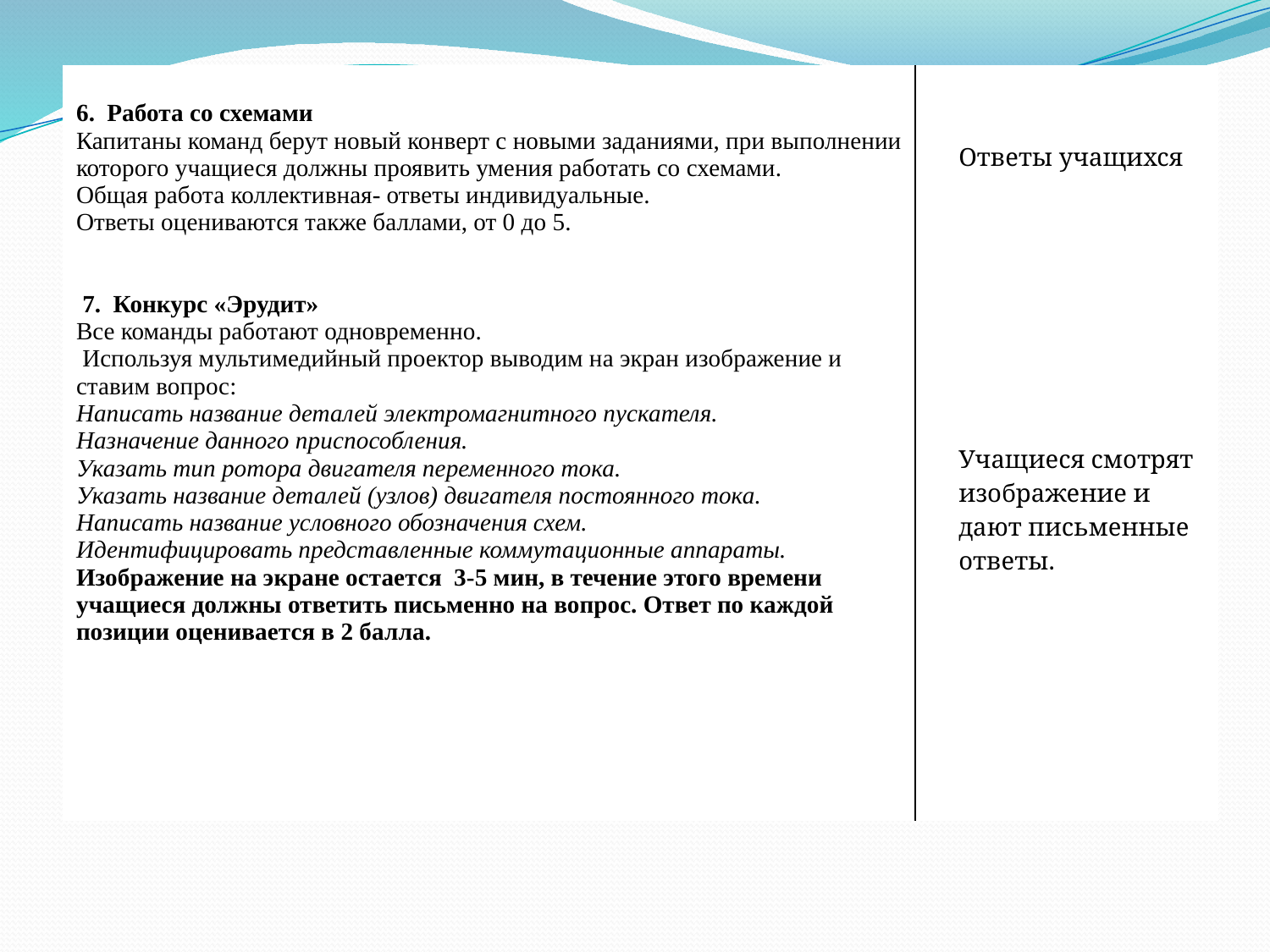

| 6. Работа со схемами Капитаны команд берут новый конверт с новыми заданиями, при выполнении которого учащиеся должны проявить умения работать со схемами. Общая работа коллективная- ответы индивидуальные. Ответы оцениваются также баллами, от 0 до 5.   7. Конкурс «Эрудит» Все команды работают одновременно. Используя мультимедийный проектор выводим на экран изображение и ставим вопрос: Написать название деталей электромагнитного пускателя. Назначение данного приспособления. Указать тип ротора двигателя переменного тока. Указать название деталей (узлов) двигателя постоянного тока. Написать название условного обозначения схем. Идентифицировать представленные коммутационные аппараты. Изображение на экране остается 3-5 мин, в течение этого времени учащиеся должны ответить письменно на вопрос. Ответ по каждой позиции оценивается в 2 балла. |  | Ответы учащихся                 Учащиеся смотрят изображение и дают письменные ответы. |
| --- | --- | --- |